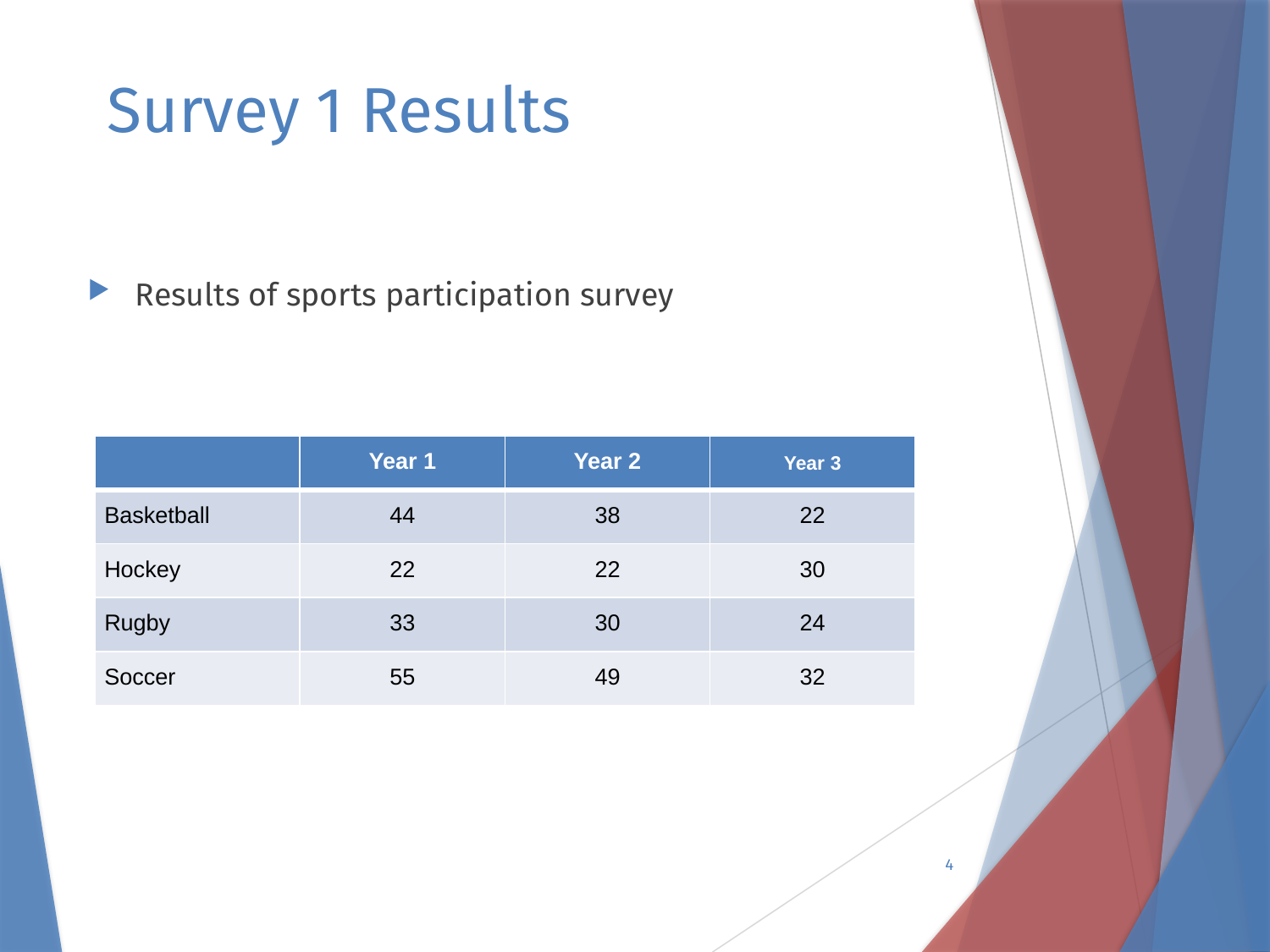

# Survey 1 Results
Results of sports participation survey

|  | Year 1 | Year 2 | Year 3 |
| --- | --- | --- | --- |
| Basketball | 44 | 38 | 22 |
| Hockey | 22 | 22 | 30 |
| Rugby | 33 | 30 | 24 |
| Soccer | 55 | 49 | 32 |
4